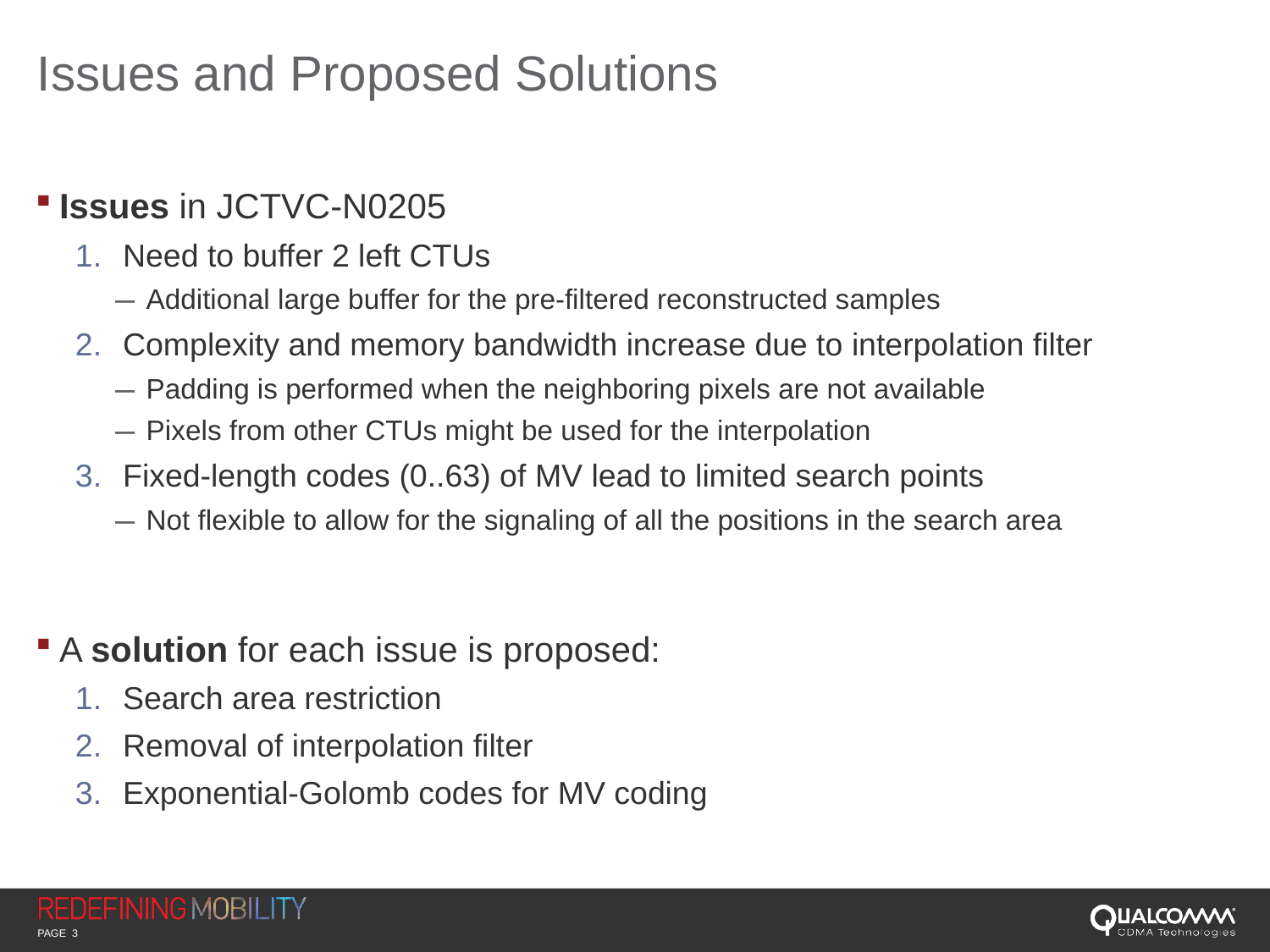

# Issues and Proposed Solutions

Issues in JCTVC-N0205
Need to buffer 2 left CTUs
Additional large buffer for the pre-filtered reconstructed samples
Complexity and memory bandwidth increase due to interpolation filter
Padding is performed when the neighboring pixels are not available
Pixels from other CTUs might be used for the interpolation
Fixed-length codes (0..63) of MV lead to limited search points
Not flexible to allow for the signaling of all the positions in the search area

A solution for each issue is proposed:
Search area restriction
Removal of interpolation filter
Exponential-Golomb codes for MV coding